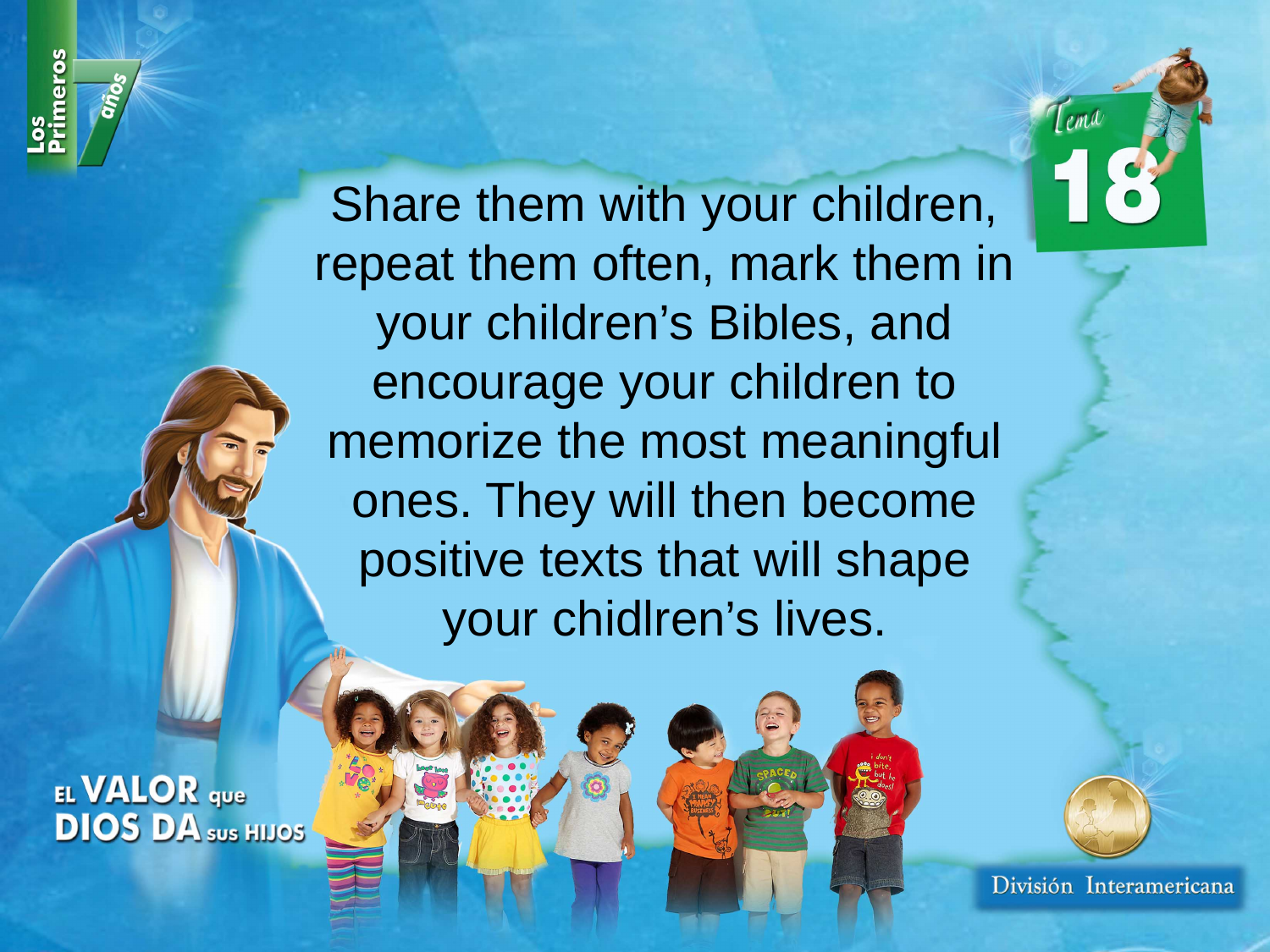

Share them with your children, repeat them often, mark them in your children’s Bibles, and encourage your children to memorize the most meaningful ones. They will then become positive texts that will shape your chidlren’s lives.